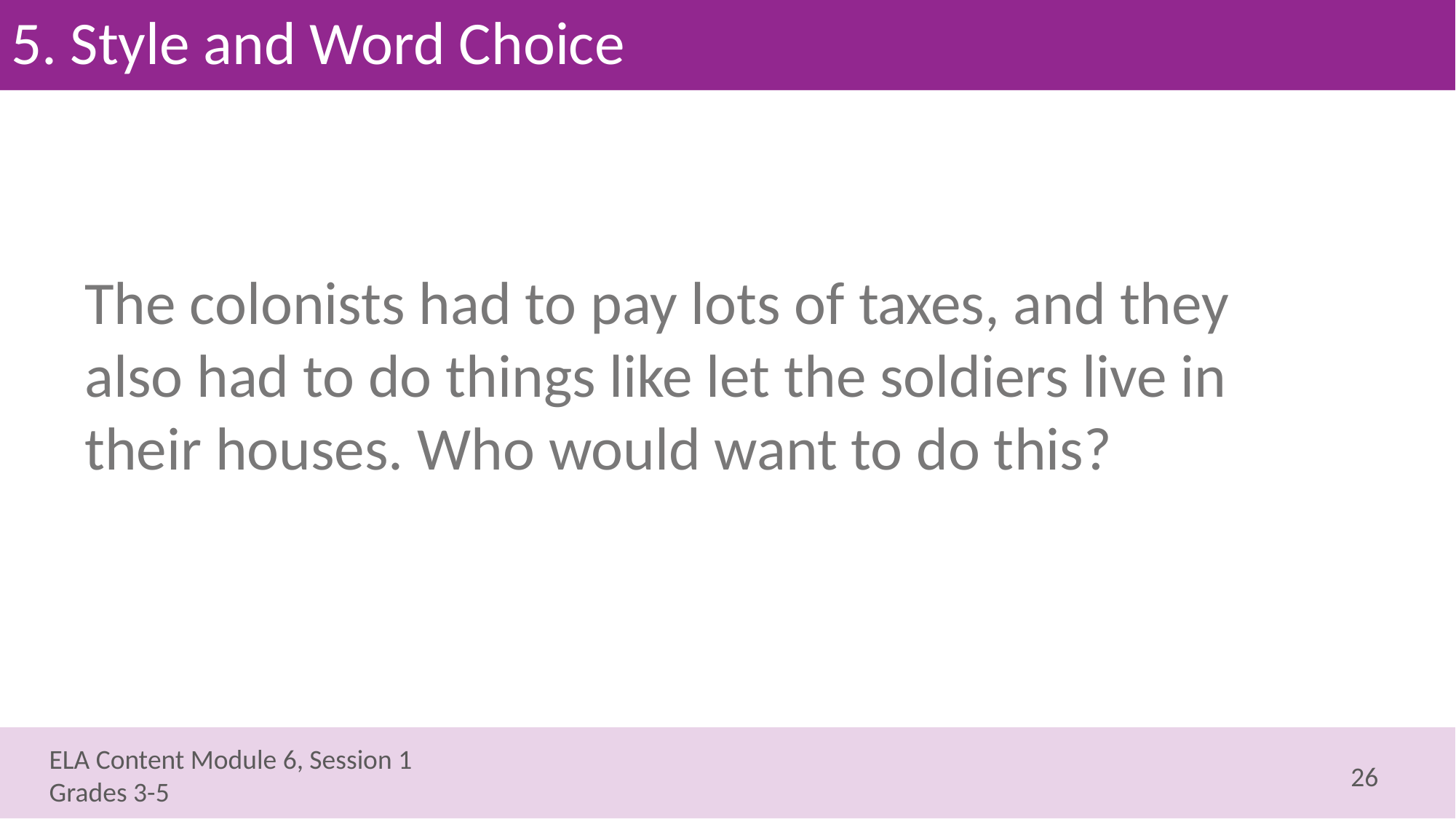

# 5. Style and Word Choice

The colonists had to pay lots of taxes, and they also had to do things like let the soldiers live in their houses. Who would want to do this?
26